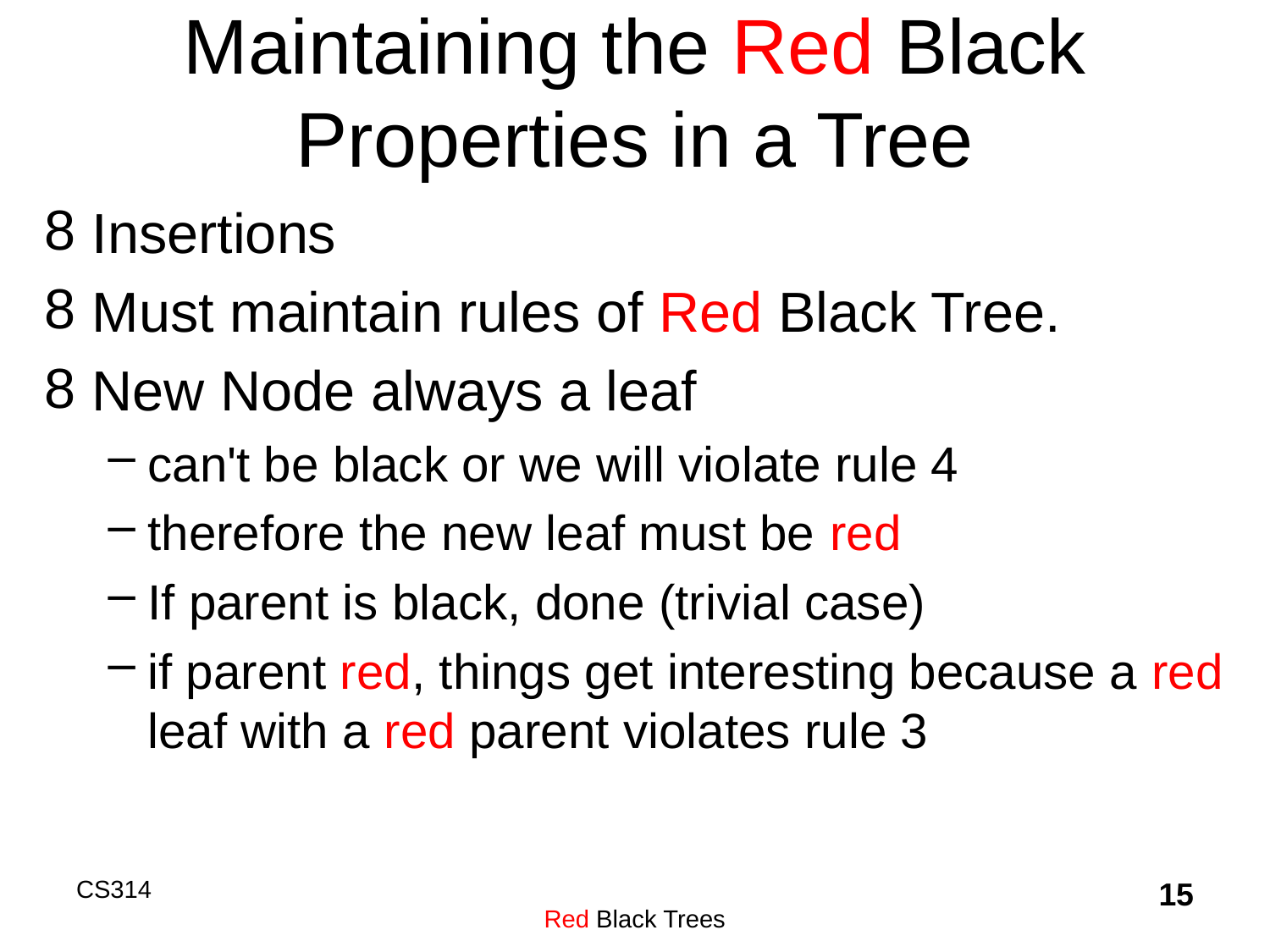

# Maintaining the Red Black Properties in a Tree
Insertions
Must maintain rules of Red Black Tree.
New Node always a leaf
can't be black or we will violate rule 4
therefore the new leaf must be red
If parent is black, done (trivial case)
if parent red, things get interesting because a red leaf with a red parent violates rule 3
CS314

Red Black Trees
15